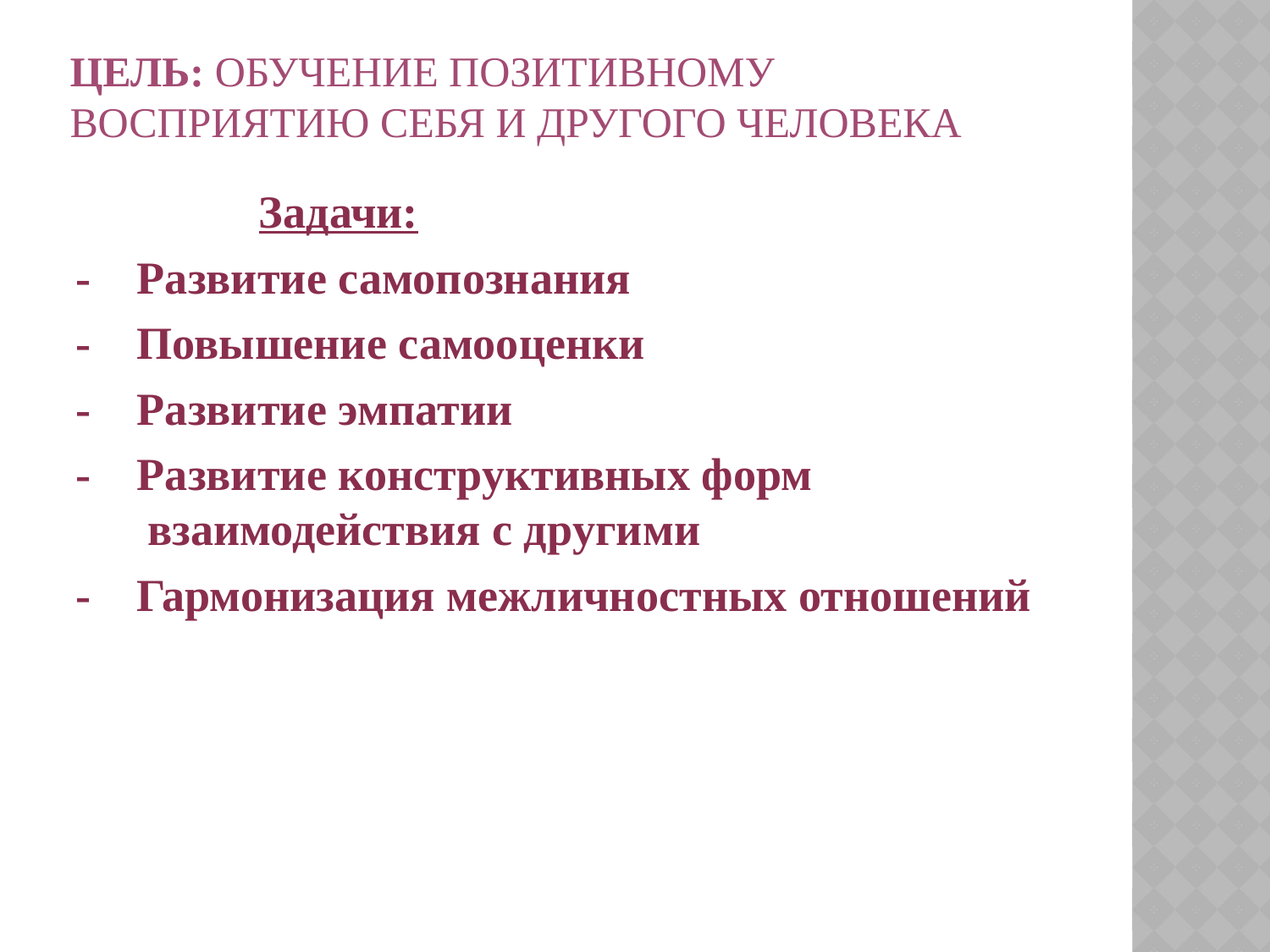

# Цель: обучение позитивному восприятию себя и другого человека
                Задачи:
-    Развитие самопознания
-    Повышение самооценки
-    Развитие эмпатии
-    Развитие конструктивных форм взаимодействия с другими
-    Гармонизация межличностных отношений